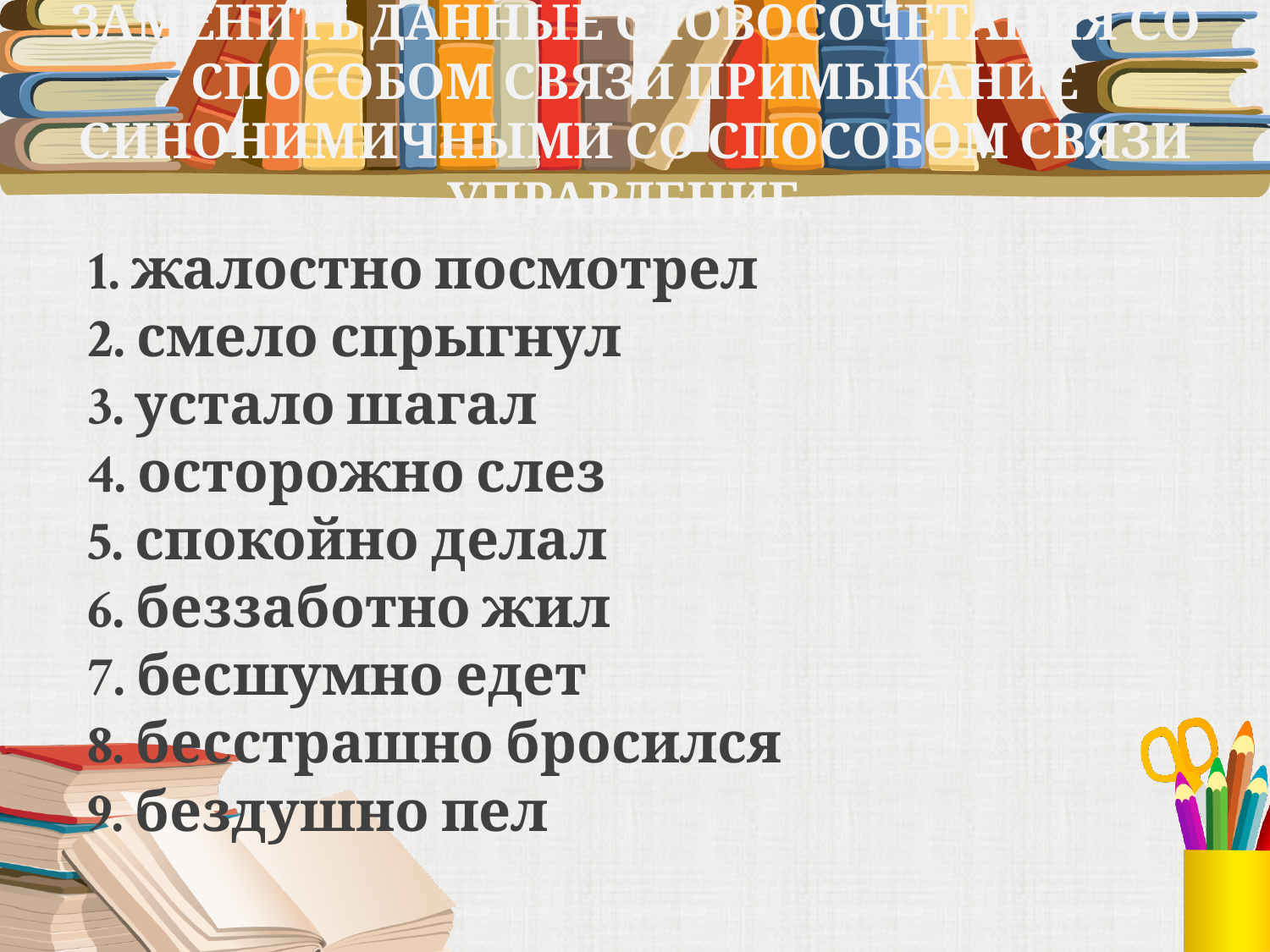

# ЗАМЕНИТЬ ДАННЫЕ СЛОВОСОЧЕТАНИЯ СО СПОСОБОМ СВЯЗИ ПРИМЫКАНИЕ СИНОНИМИЧНЫМИ СО СПОСОБОМ СВЯЗИ УПРАВЛЕНИЕ.
1. жалостно посмотрел
2. смело спрыгнул
3. устало шагал
4. осторожно слез
5. спокойно делал
6. беззаботно жил
7. бесшумно едет
8. бесстрашно бросился
9. бездушно пел